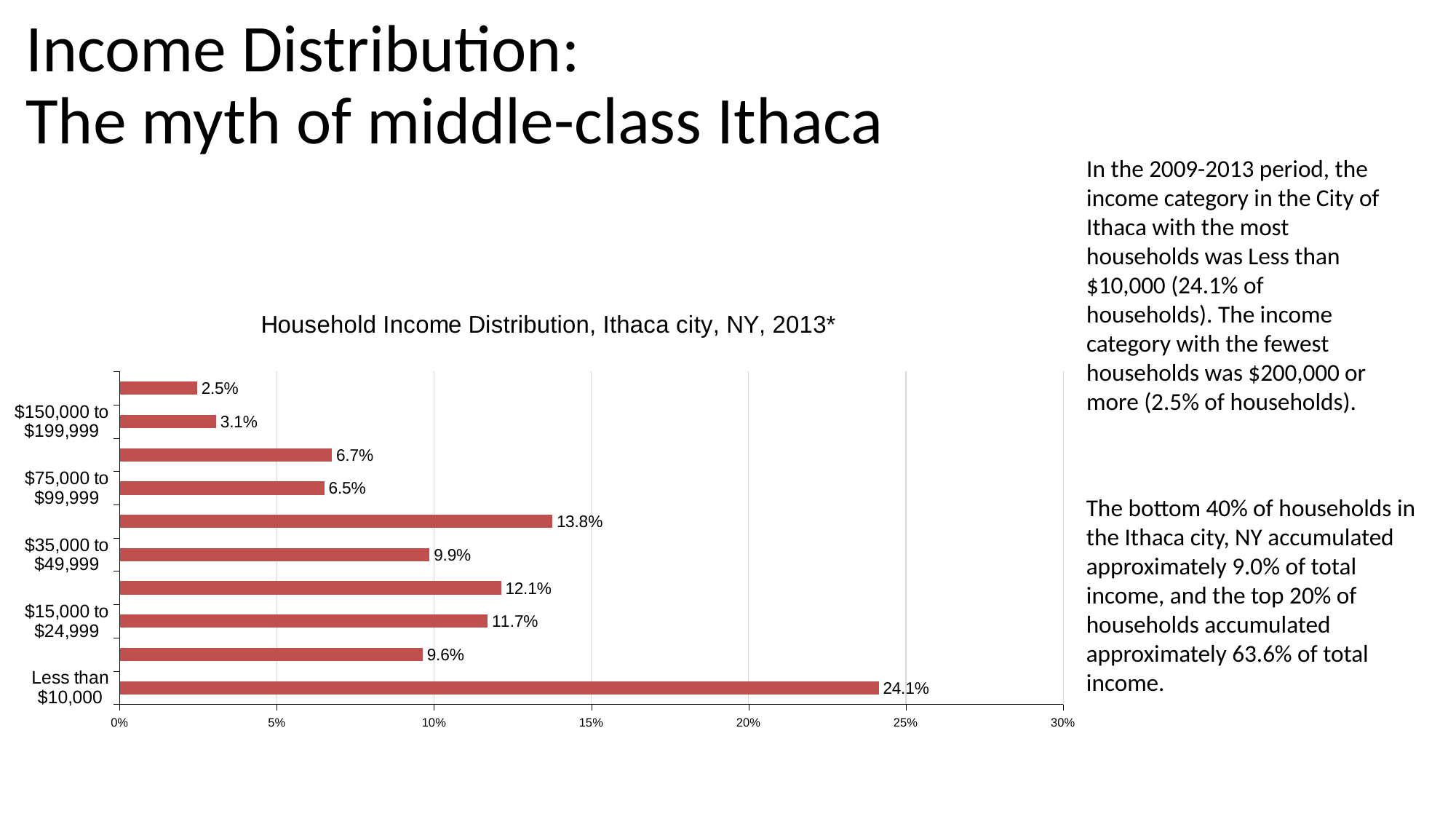

# Income Distribution: The myth of middle-class Ithaca
In the 2009-2013 period, the income category in the City of Ithaca with the most households was Less than $10,000 (24.1% of households). The income category with the fewest households was $200,000 or more (2.5% of households).

### Chart:

| Category |  |
|---|---|
| Less than $10,000 | 0.2413515687851971 |
| $10,000 to $14,999 | 0.09633950120675784 |
| $15,000 to $24,999 | 0.1170555108608206 |
| $25,000 to $34,999 | 0.12127916331456154 |
| $35,000 to $49,999 | 0.09855189058728882 |
| $50,000 to $74,999 | 0.13757039420756234 |
| $75,000 to $99,999 | 0.06506436041834272 |
| $100,000 to $149,999 | 0.06747787610619468 |
| $150,000 to $199,999 | 0.03067176186645213 |
| $200,000 or more | 0.024637972646822204 |
The bottom 40% of households in the Ithaca city, NY accumulated approximately 9.0% of total income, and the top 20% of households accumulated approximately 63.6% of total income.